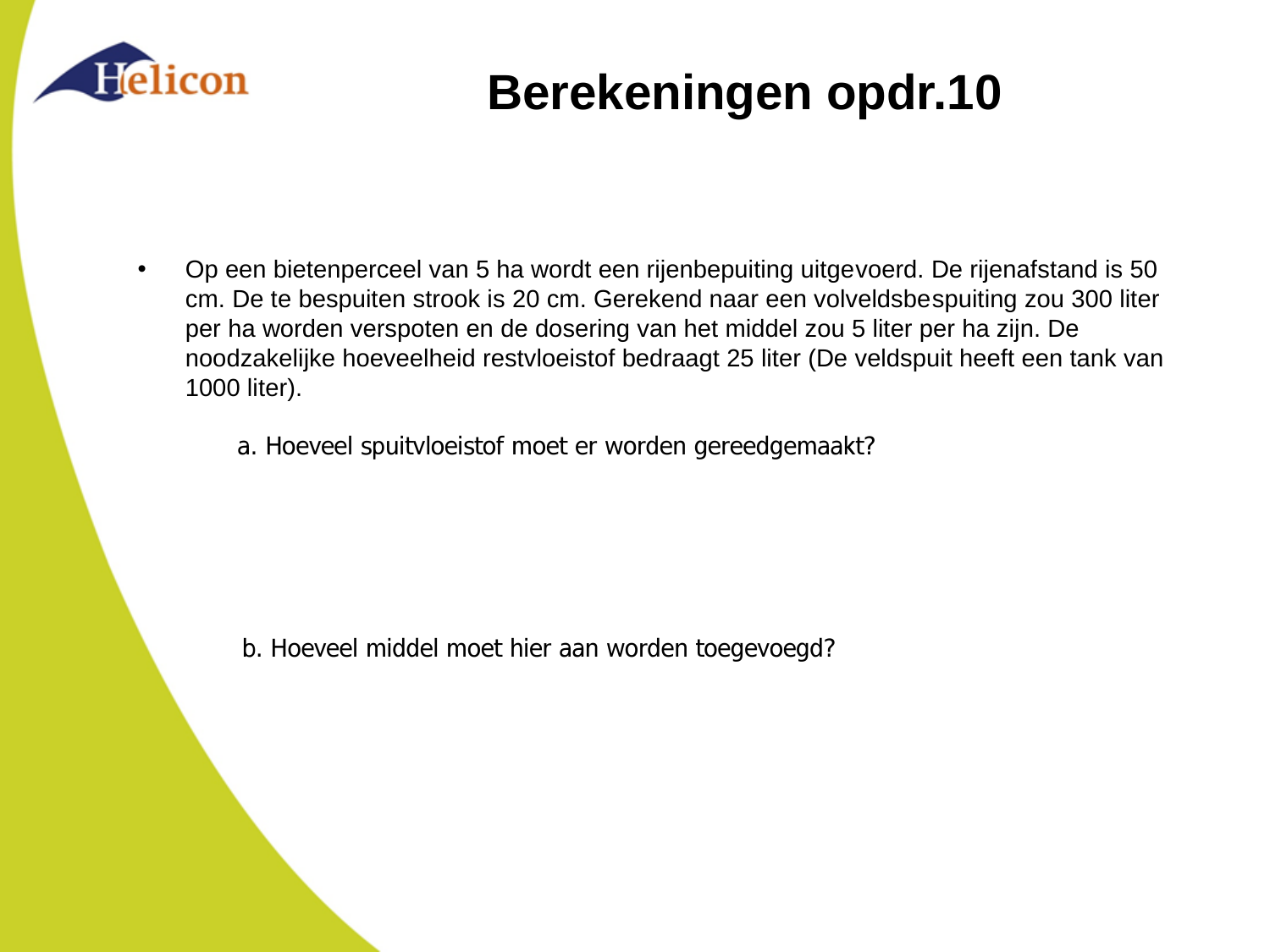

# Berekeningen opdr.10
Op een bietenperceel van 5 ha wordt een rijenbepuiting uitge­voerd. De rijenaf­stand is 50 cm. De te bespuiten strook is 20 cm. Gerekend naar een volveldsbe­spuiting zou 300 liter per ha worden verspoten en de dosering van het middel zou 5 liter per ha zijn. De noodzakelijke hoeveelheid restvloeistof bedraagt 25 liter (De veldspuit heeft een tank van 1000 li­ter).
a. Hoeveel spuitvloeistof moet er worden gereedgemaakt?

b. Hoeveel middel moet hier aan worden toegevoegd?